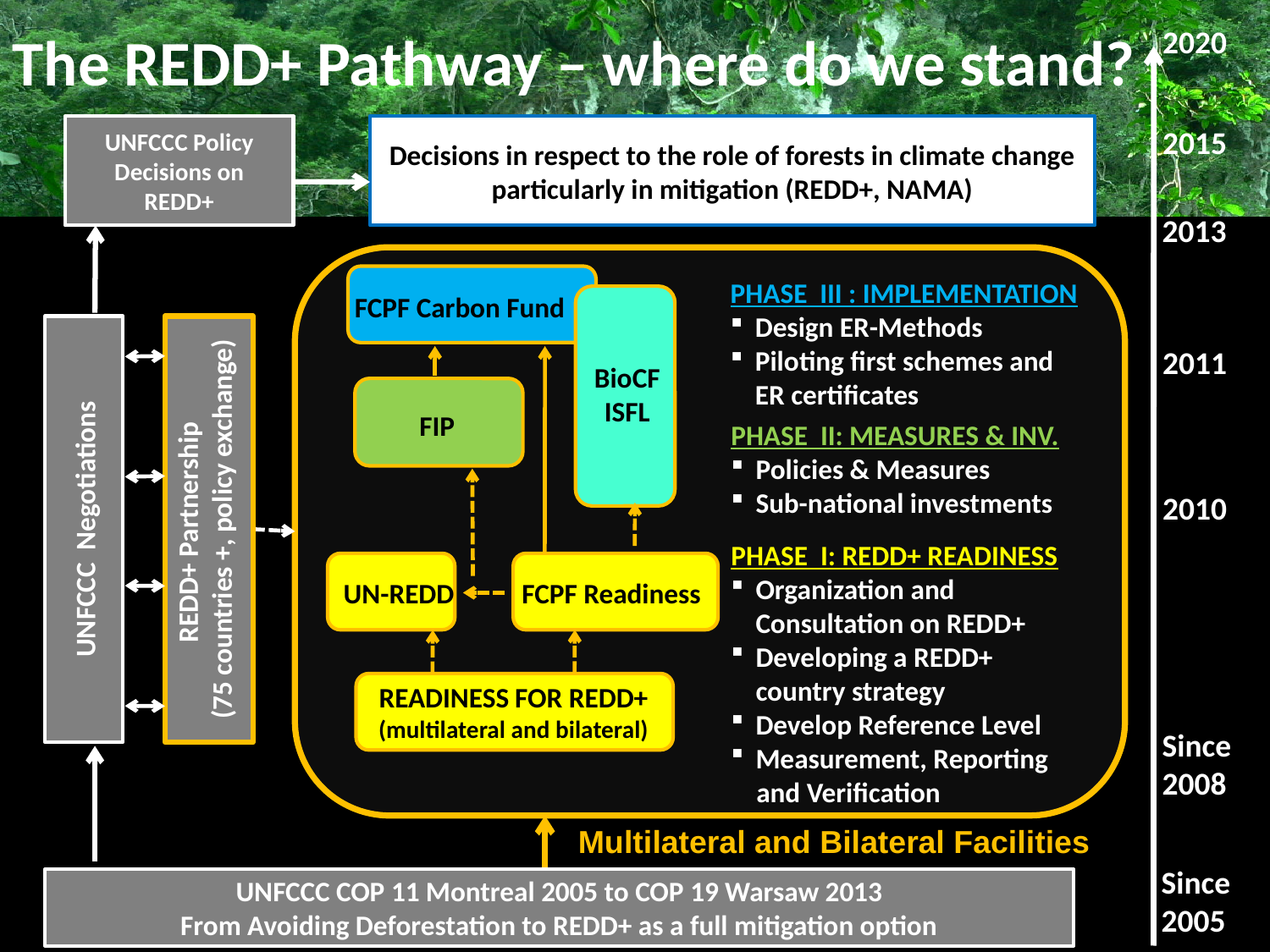

The REDD+ Pathway – where do we stand?
2020
UNFCCC Policy
Decisions on REDD+
Decisions in respect to the role of forests in climate change
particularly in mitigation (REDD+, NAMA)
2015
2013

PHASE  III : IMPLEMENTATION
Design ER-Methods
Piloting first schemes and
ER certificates
FCPF Carbon Fund

UNFCCC  Negotiations
REDD+ Partnership
(75 countries +, policy exchange)

2011
BioCF
ISFL

FIP
PHASE  II: MEASURES & INV.
Policies & Measures
Sub-national investments

2010
PHASE  I: REDD+ READINESS
Organization and
Consultation on REDD+
Developing a REDD+
country strategy
Develop Reference Level
Measurement, Reporting
    and Verification

UN-REDD

FCPF Readiness

READINESS FOR REDD+
(multilateral and bilateral)
Since
2008
Multilateral and Bilateral Facilities
Since
2005
UNFCCC COP 11 Montreal 2005 to COP 19 Warsaw 2013
From Avoiding Deforestation to REDD+ as a full mitigation option